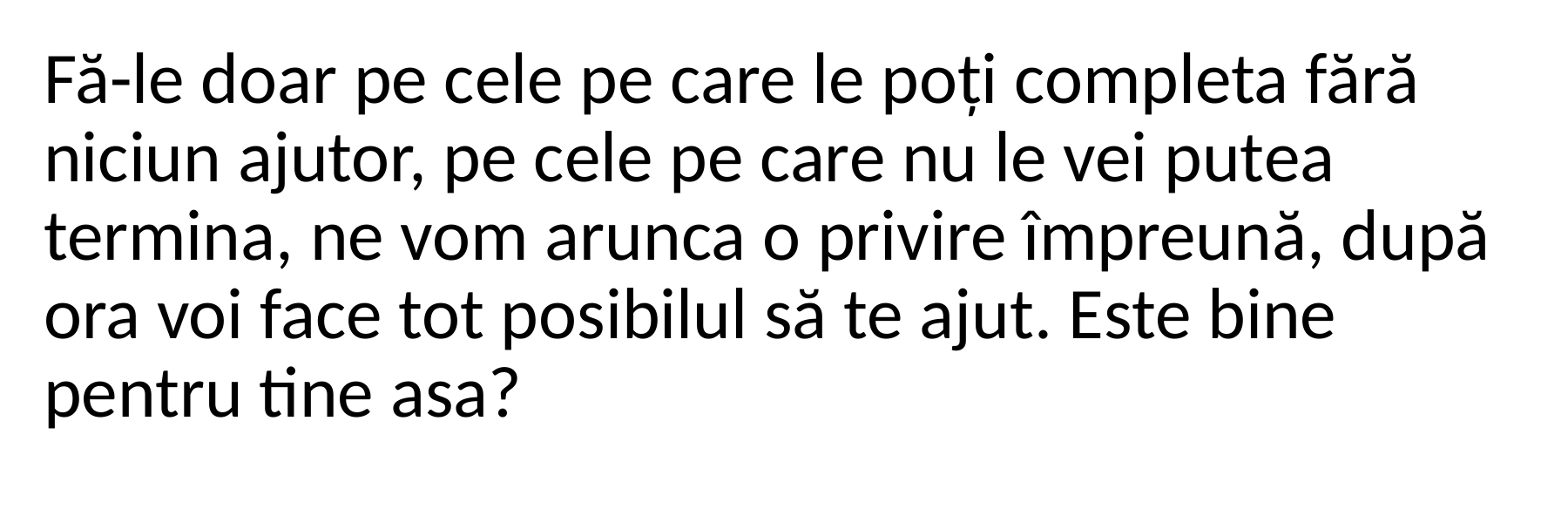

Fă-le doar pe cele pe care le poți completa fără niciun ajutor, pe cele pe care nu le vei putea termina, ne vom arunca o privire împreună, după ora voi face tot posibilul să te ajut. Este bine pentru tine asa?